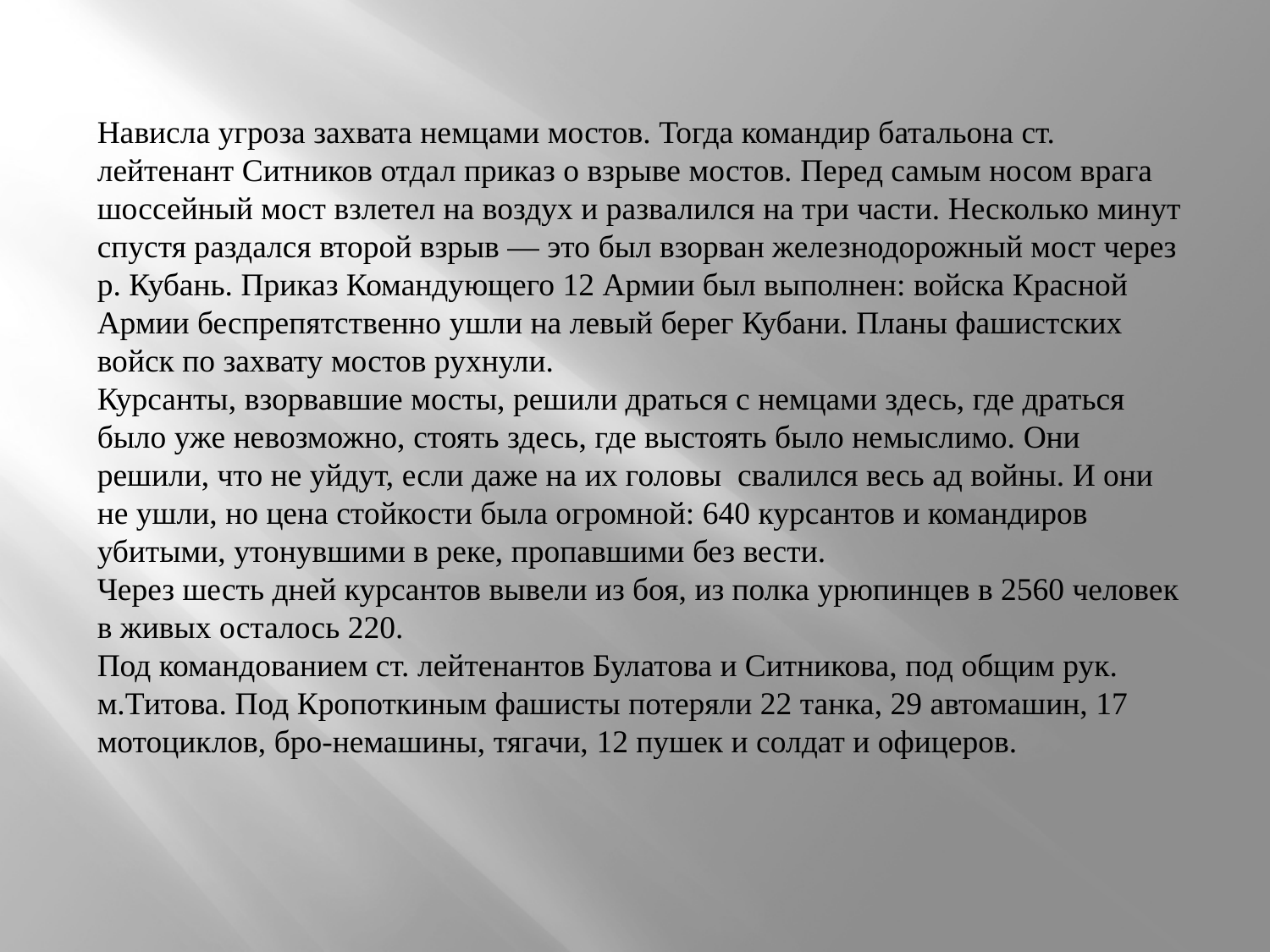

Нависла угроза захвата немцами мостов. Тогда командир батальона ст. лейтенант Ситников отдал приказ о взрыве мостов. Перед самым носом врага шоссейный мост взлетел на воздух и развалился на три части. Несколько минут спустя раздался второй взрыв — это был взорван железнодорожный мост через р. Кубань. Приказ Командующего 12 Армии был выполнен: войска Красной Армии беспрепятственно ушли на левый берег Кубани. Планы фашистских войск по захвату мостов рухнули.
Курсанты, взорвавшие мосты, решили драться с немцами здесь, где драться было уже невозможно, стоять здесь, где выстоять было немыслимо. Они решили, что не уйдут, если даже на их головы  свалился весь ад войны. И они не ушли, но цена стойкости была огромной: 640 курсантов и командиров убитыми, утонувшими в реке, пропавшими без вести.
Через шесть дней курсантов вывели из боя, из полка урюпинцев в 2560 человек в живых осталось 220.
Под командованием ст. лейтенантов Булатова и Ситникова, под общим рук. м.Титова. Под Кропоткиным фашисты потеряли 22 танка, 29 автомашин, 17 мотоциклов, бро-немашины, тягачи, 12 пушек и солдат и офицеров.